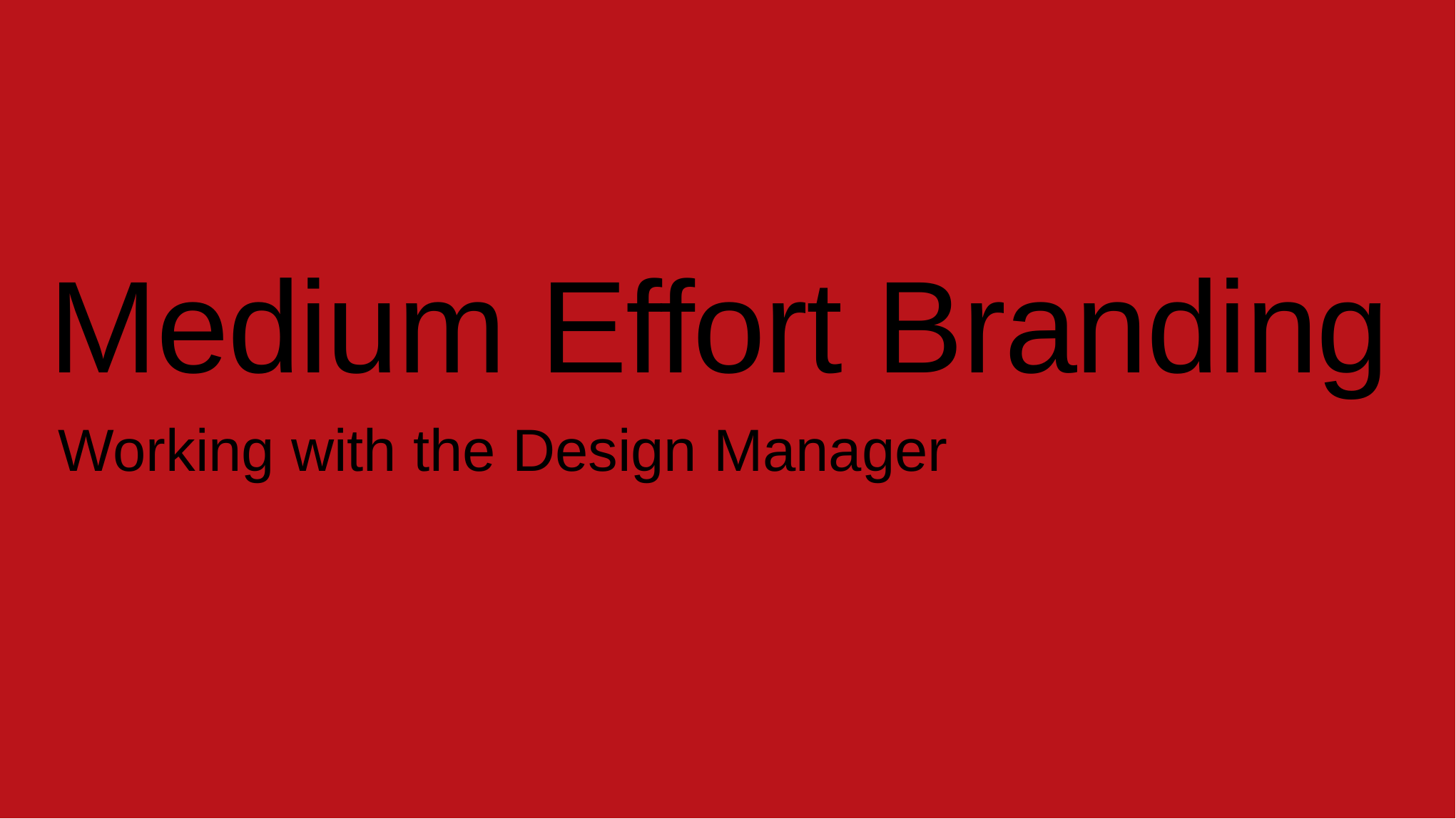

# Medium Effort Branding
Working with the Design Manager